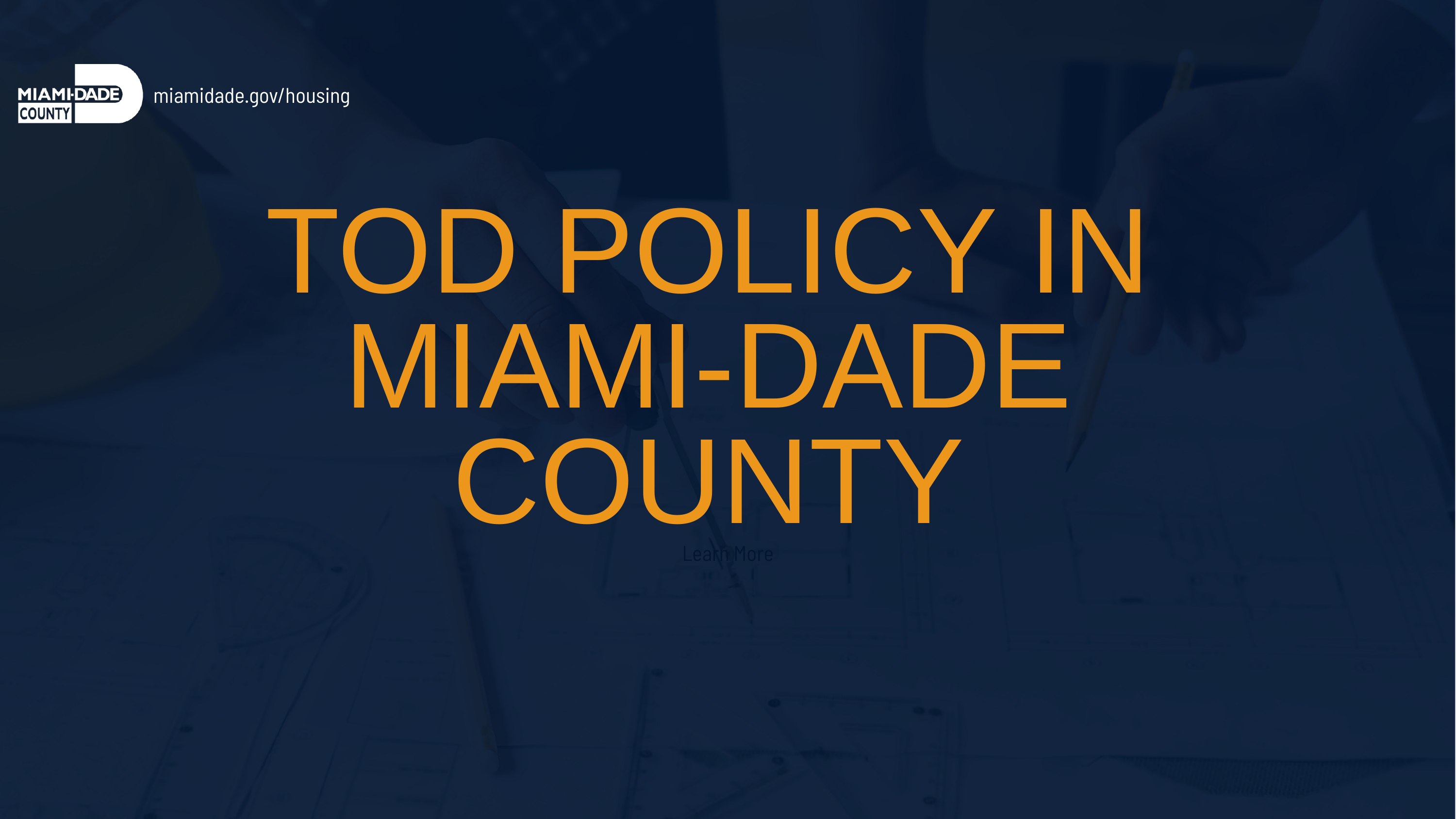

miamidade.gov/housing
TOD POLICY IN MIAMI-DADE COUNTY
Learn More